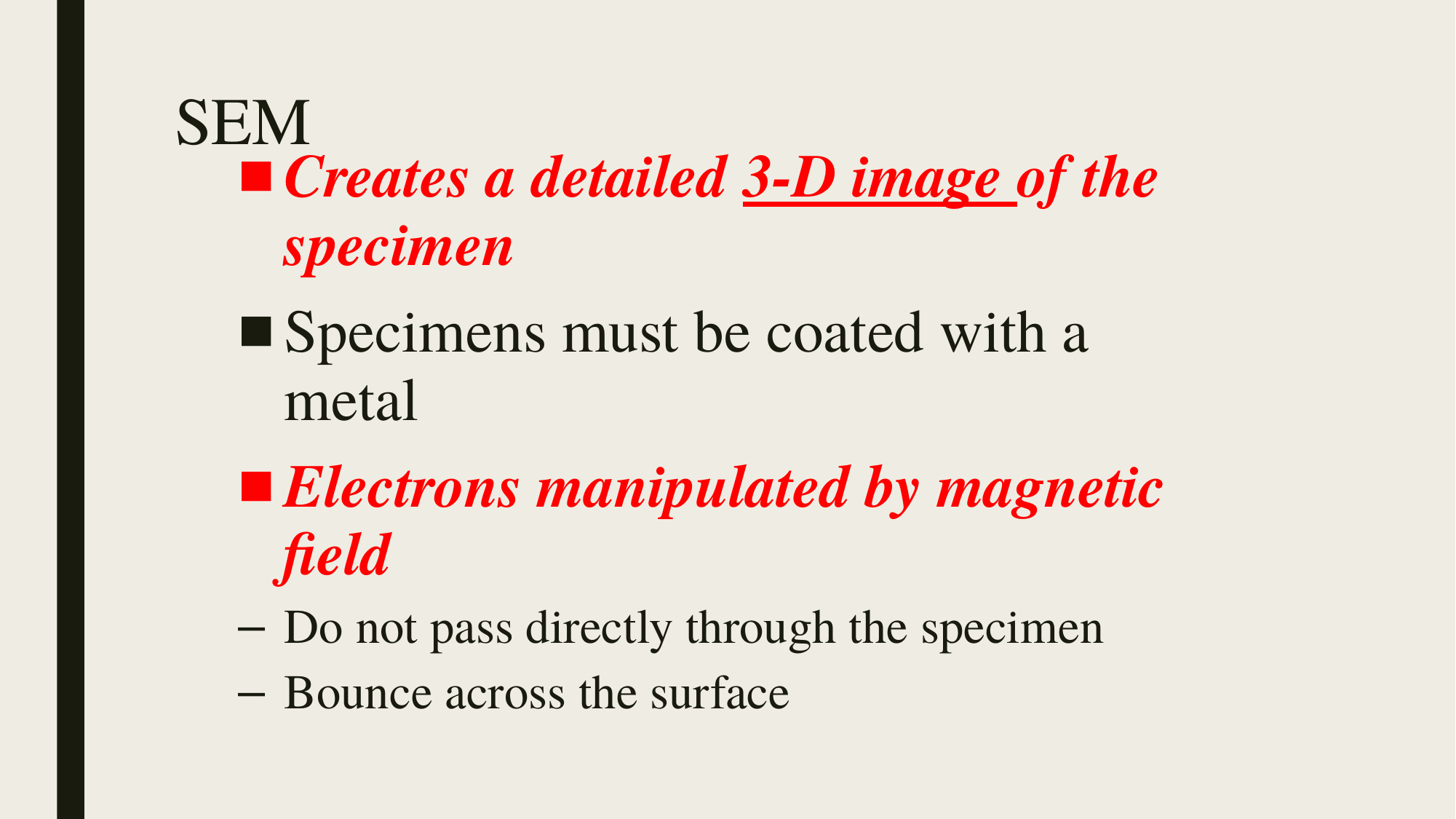

# SEM
Creates a detailed 3-D image of the specimen
Specimens must be coated with a metal
Electrons manipulated by magnetic field
Do not pass directly through the specimen
Bounce across the surface